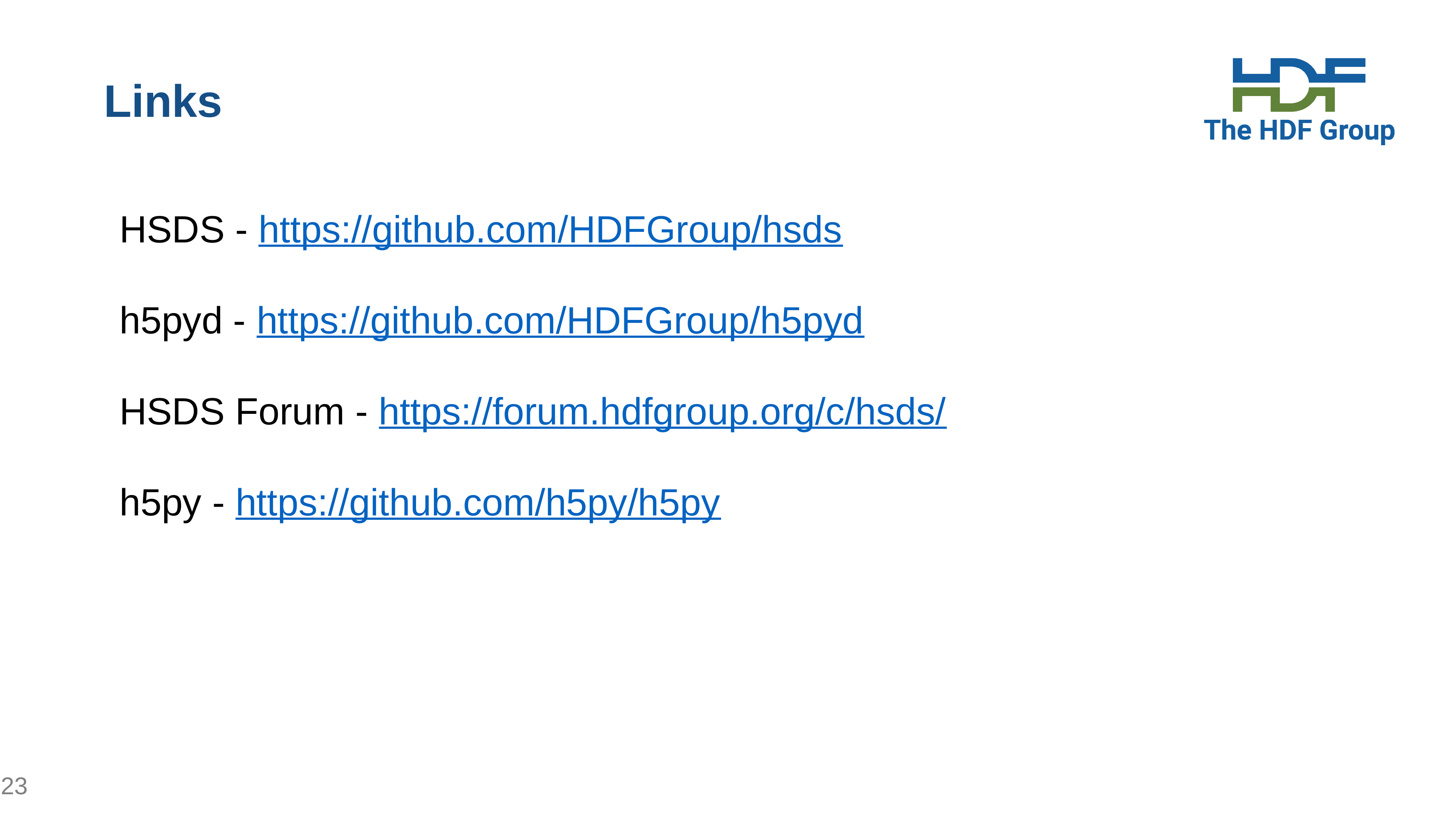

# Links
HSDS - https://github.com/HDFGroup/hsds

h5pyd - https://github.com/HDFGroup/h5pyd

HSDS Forum - https://forum.hdfgroup.org/c/hsds/

h5py - https://github.com/h5py/h5py